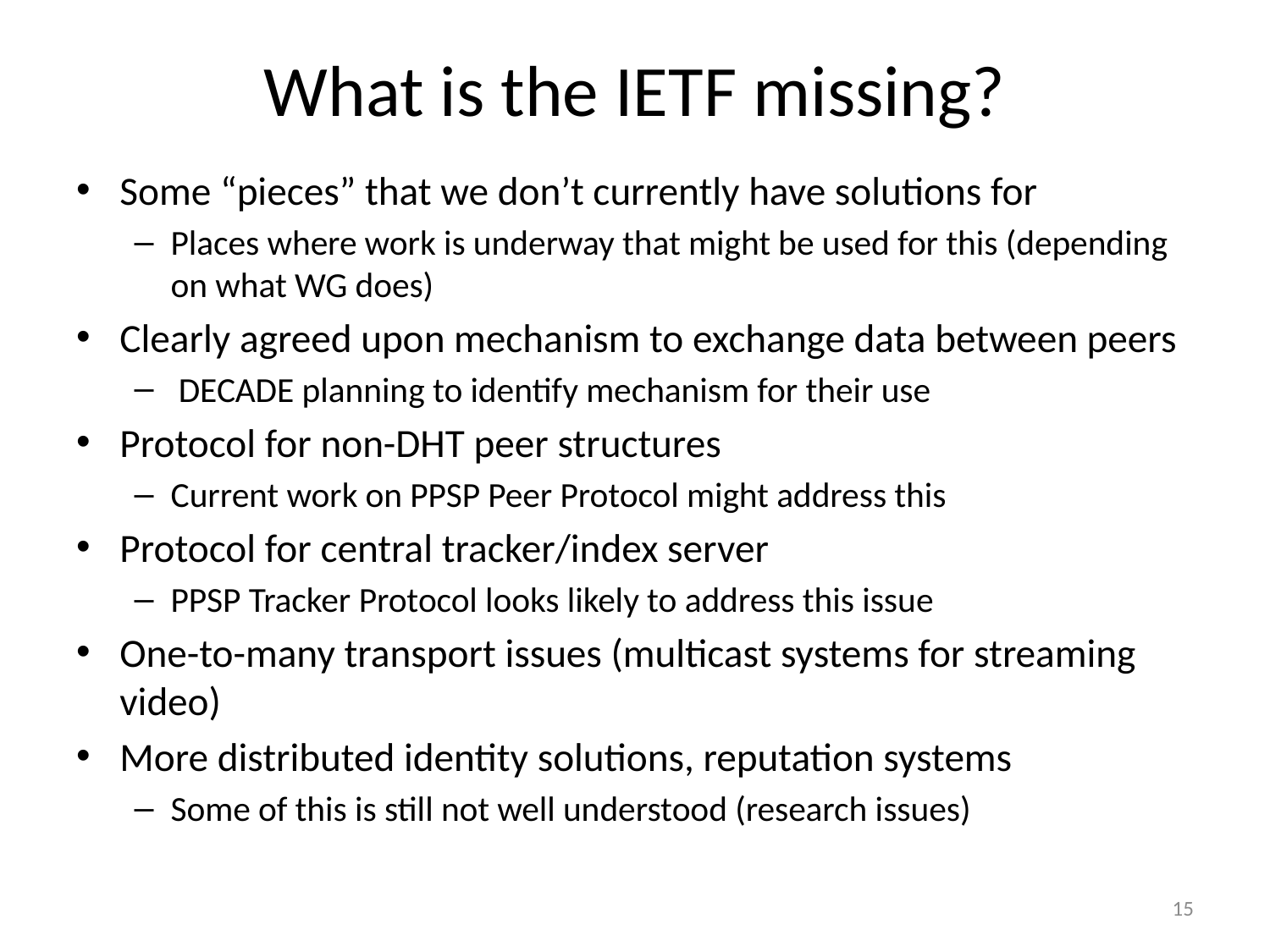

# What is the IETF missing?
Some “pieces” that we don’t currently have solutions for
Places where work is underway that might be used for this (depending on what WG does)
Clearly agreed upon mechanism to exchange data between peers
 DECADE planning to identify mechanism for their use
Protocol for non-DHT peer structures
Current work on PPSP Peer Protocol might address this
Protocol for central tracker/index server
PPSP Tracker Protocol looks likely to address this issue
One-to-many transport issues (multicast systems for streaming video)
More distributed identity solutions, reputation systems
Some of this is still not well understood (research issues)

15